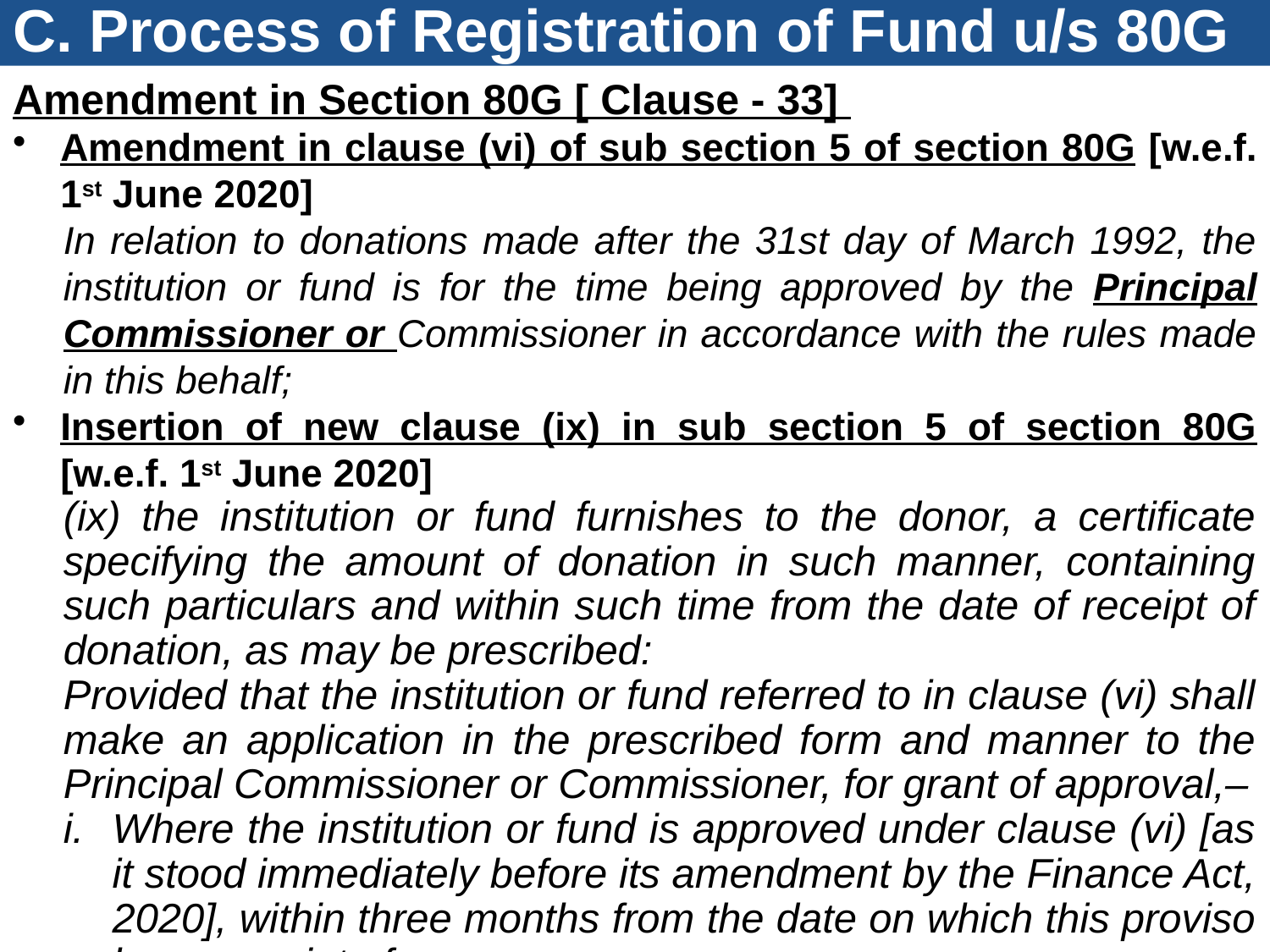

# C. Process of Registration of Fund u/s 80G
Amendment in Section 80G [ Clause - 33]
Amendment in clause (vi) of sub section 5 of section 80G [w.e.f. 1st June 2020]
In relation to donations made after the 31st day of March 1992, the institution or fund is for the time being approved by the Principal Commissioner or Commissioner in accordance with the rules made in this behalf;
Insertion of new clause (ix) in sub section 5 of section 80G [w.e.f. 1st June 2020]
(ix) the institution or fund furnishes to the donor, a certificate specifying the amount of donation in such manner, containing such particulars and within such time from the date of receipt of donation, as may be prescribed:
Provided that the institution or fund referred to in clause (vi) shall make an application in the prescribed form and manner to the Principal Commissioner or Commissioner, for grant of approval,–
Where the institution or fund is approved under clause (vi) [as it stood immediately before its amendment by the Finance Act, 2020], within three months from the date on which this proviso has come into force;
Where the institution or fund is approved and the period of such approval is due to expire, at least six months prior to expiry of the said period;
199